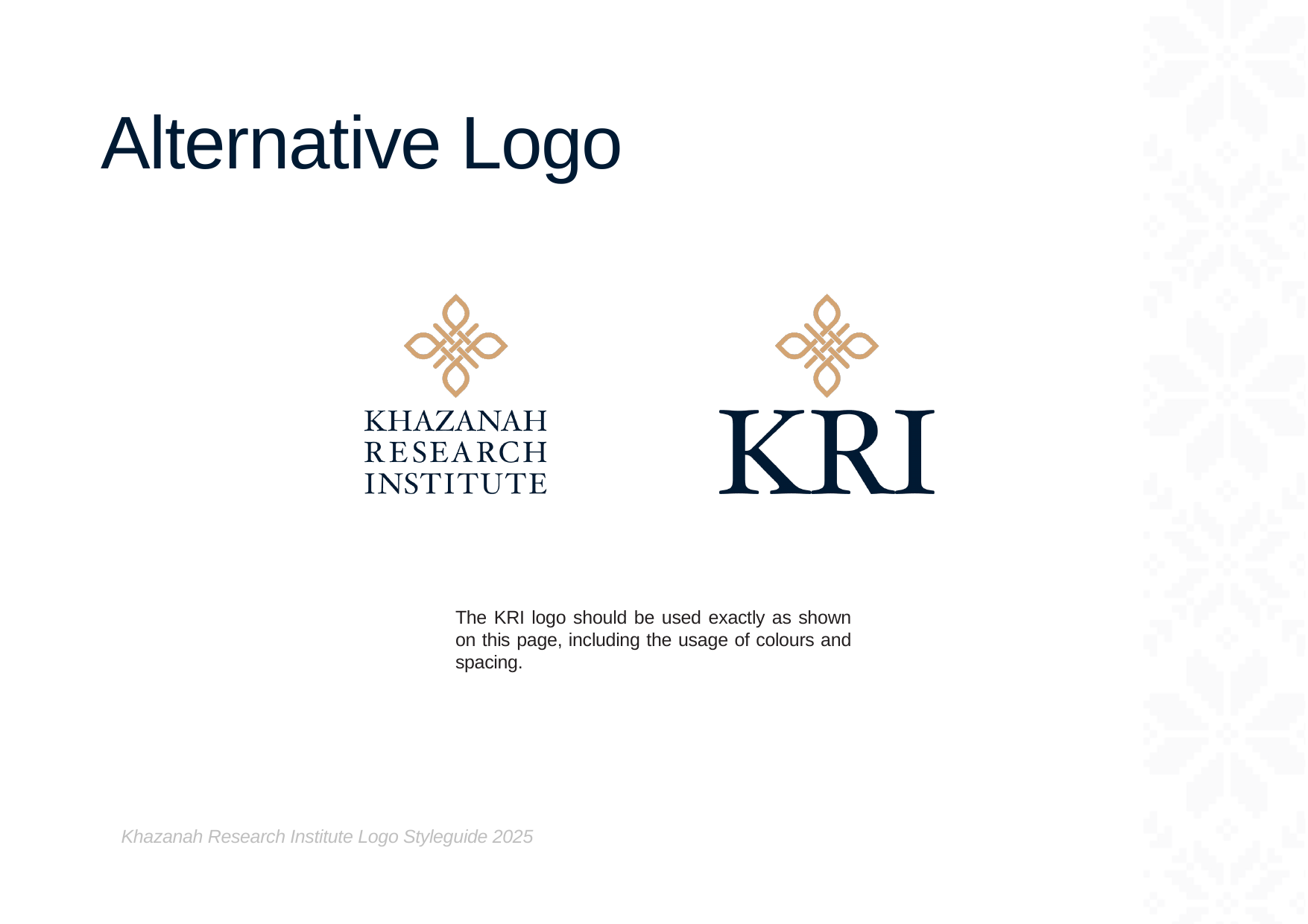

# Alternative Logo

The KRI logo should be used exactly as shown on this page, including the usage of colours and spacing.